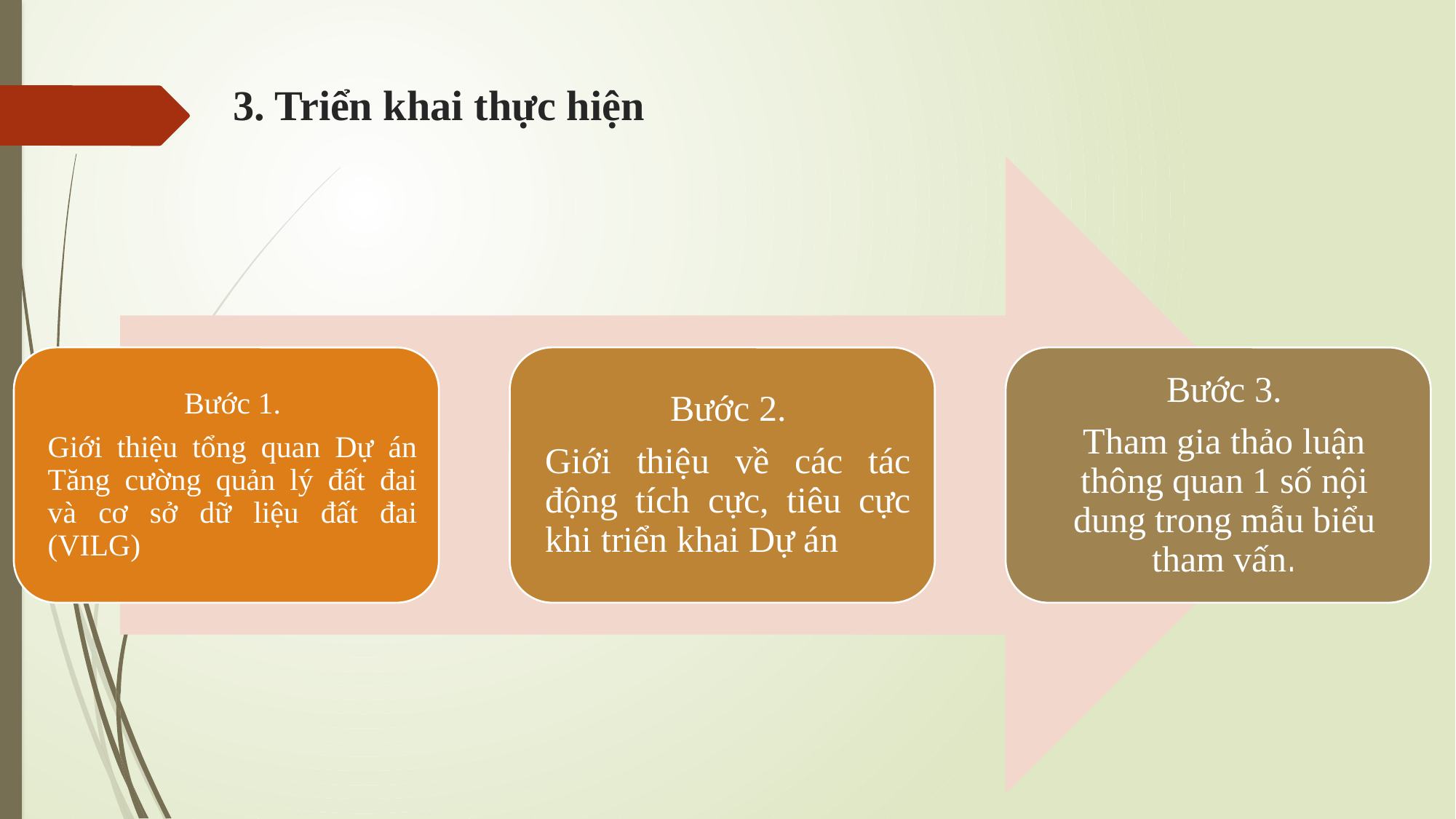

# 3. Triển khai thực hiện
Bước 1.
Giới thiệu tổng quan Dự án Tăng cường quản lý đất đai và cơ sở dữ liệu đất đai (VILG)
Bước 2.
Giới thiệu về các tác động tích cực, tiêu cực khi triển khai Dự án
Bước 3.
Tham gia thảo luận thông quan 1 số nội dung trong mẫu biểu tham vấn.